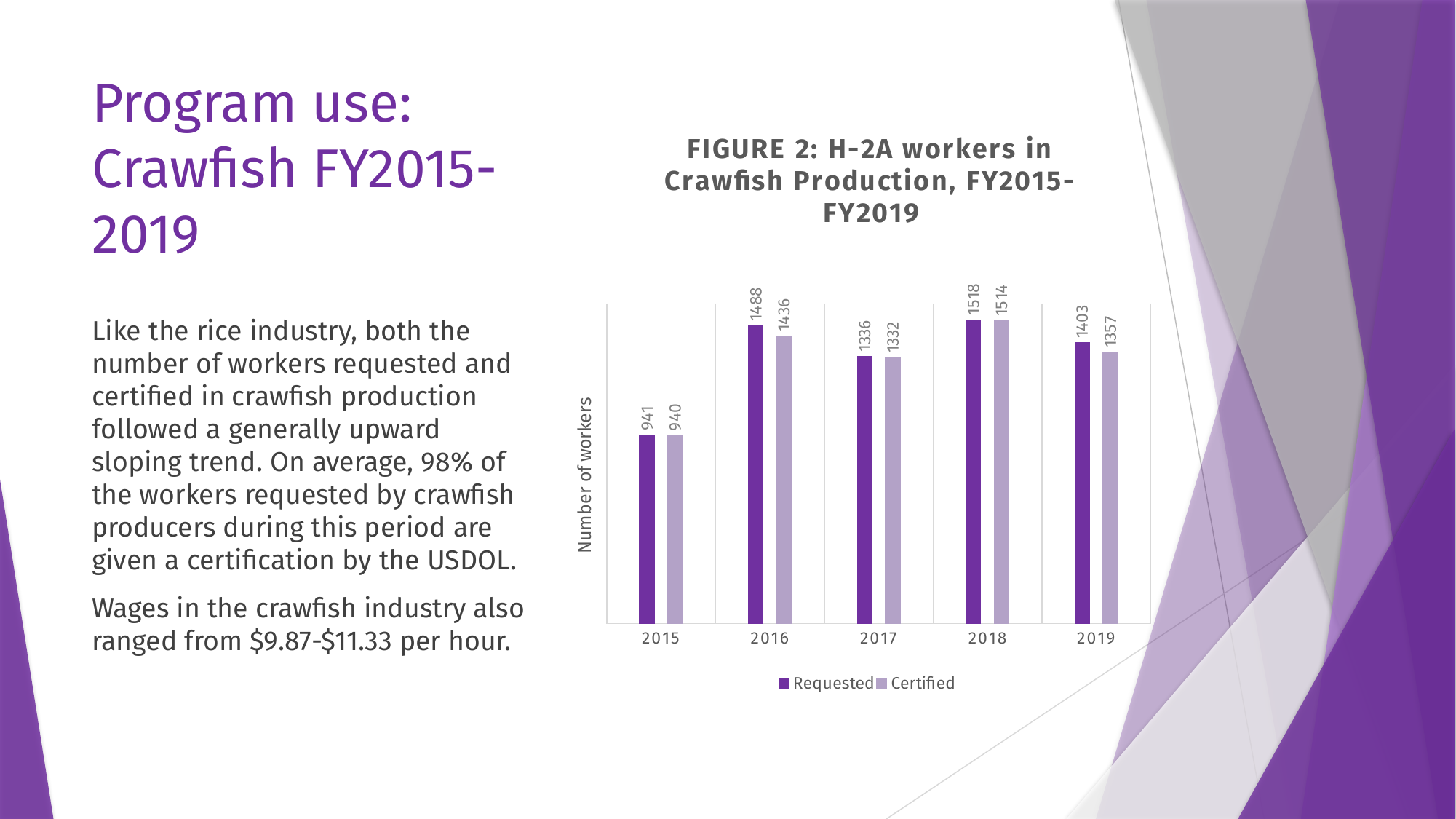

### Chart: FIGURE 2: H-2A workers in Crawfish Production, FY2015-FY2019

| Category | Requested | Certified |
|---|---|---|
| 2015 | 941.0 | 940.0 |
| 2016 | 1488.0 | 1436.0 |
| 2017 | 1336.0 | 1332.0 |
| 2018 | 1518.0 | 1514.0 |
| 2019 | 1403.0 | 1357.0 |
# Program use: Crawfish FY2015-2019
Like the rice industry, both the number of workers requested and certified in crawfish production followed a generally upward sloping trend. On average, 98% of the workers requested by crawfish producers during this period are given a certification by the USDOL.
Wages in the crawfish industry also ranged from $9.87-$11.33 per hour.